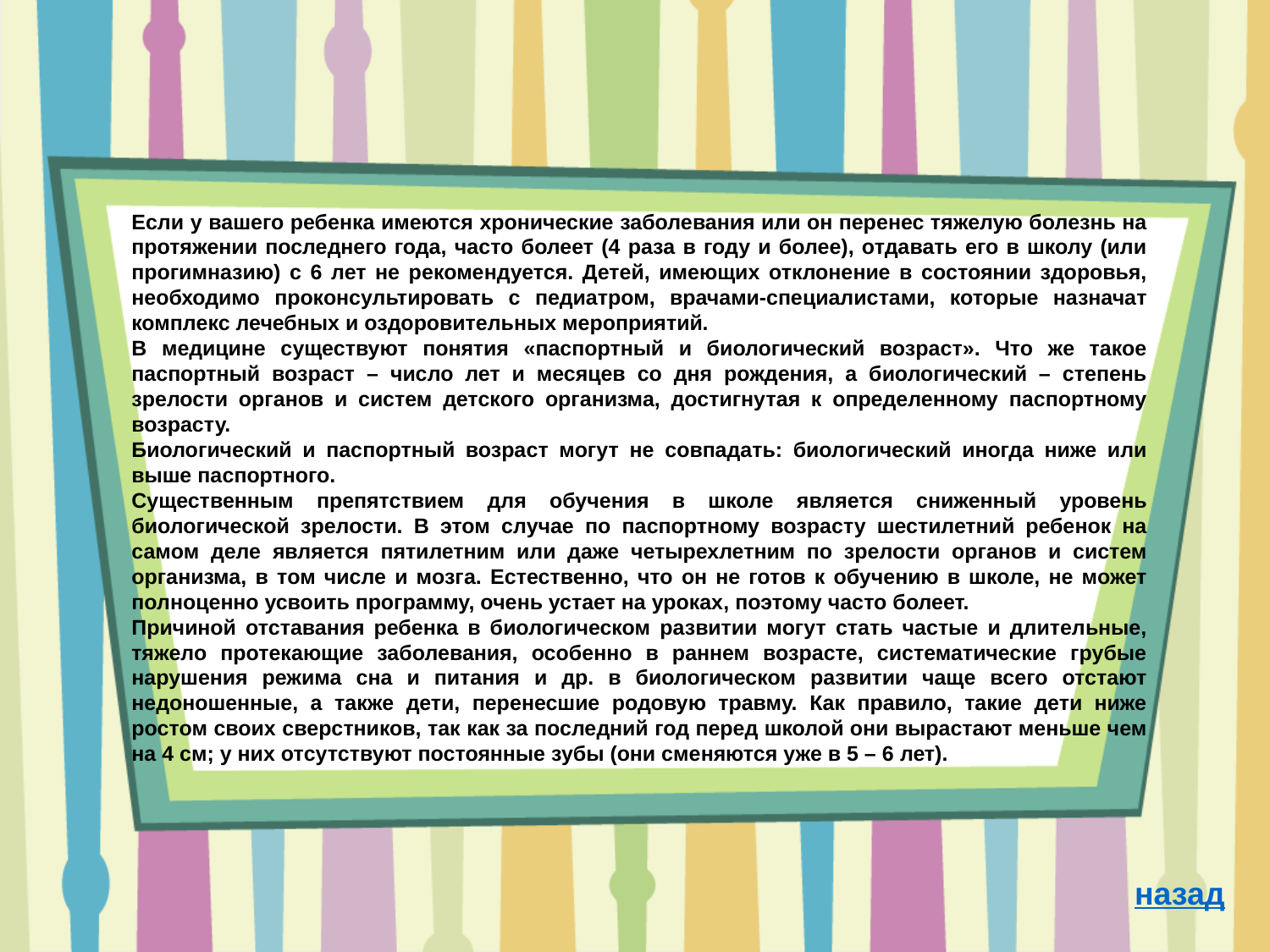

Если у вашего ребенка имеются хронические заболевания или он перенес тяжелую болезнь на протяжении последнего года, часто болеет (4 раза в году и более), отдавать его в школу (или прогимназию) с 6 лет не рекомендуется. Детей, имеющих отклонение в состоянии здоровья, необходимо проконсультировать с педиатром, врачами-специалистами, которые назначат комплекс лечебных и оздоровительных мероприятий.
В медицине существуют понятия «паспортный и биологический возраст». Что же такое паспортный возраст – число лет и месяцев со дня рождения, а биологический – степень зрелости органов и систем детского организма, достигнутая к определенному паспортному возрасту.
Биологический и паспортный возраст могут не совпадать: биологический иногда ниже или выше паспортного.
Существенным препятствием для обучения в школе является сниженный уровень биологической зрелости. В этом случае по паспортному возрасту шестилетний ребенок на самом деле является пятилетним или даже четырехлетним по зрелости органов и систем организма, в том числе и мозга. Естественно, что он не готов к обучению в школе, не может полноценно усвоить программу, очень устает на уроках, поэтому часто болеет.
Причиной отставания ребенка в биологическом развитии могут стать частые и длительные, тяжело протекающие заболевания, особенно в раннем возрасте, систематические грубые нарушения режима сна и питания и др. в биологическом развитии чаще всего отстают недоношенные, а также дети, перенесшие родовую травму. Как правило, такие дети ниже ростом своих сверстников, так как за последний год перед школой они вырастают меньше чем на 4 см; у них отсутствуют постоянные зубы (они сменяются уже в 5 – 6 лет).

назад